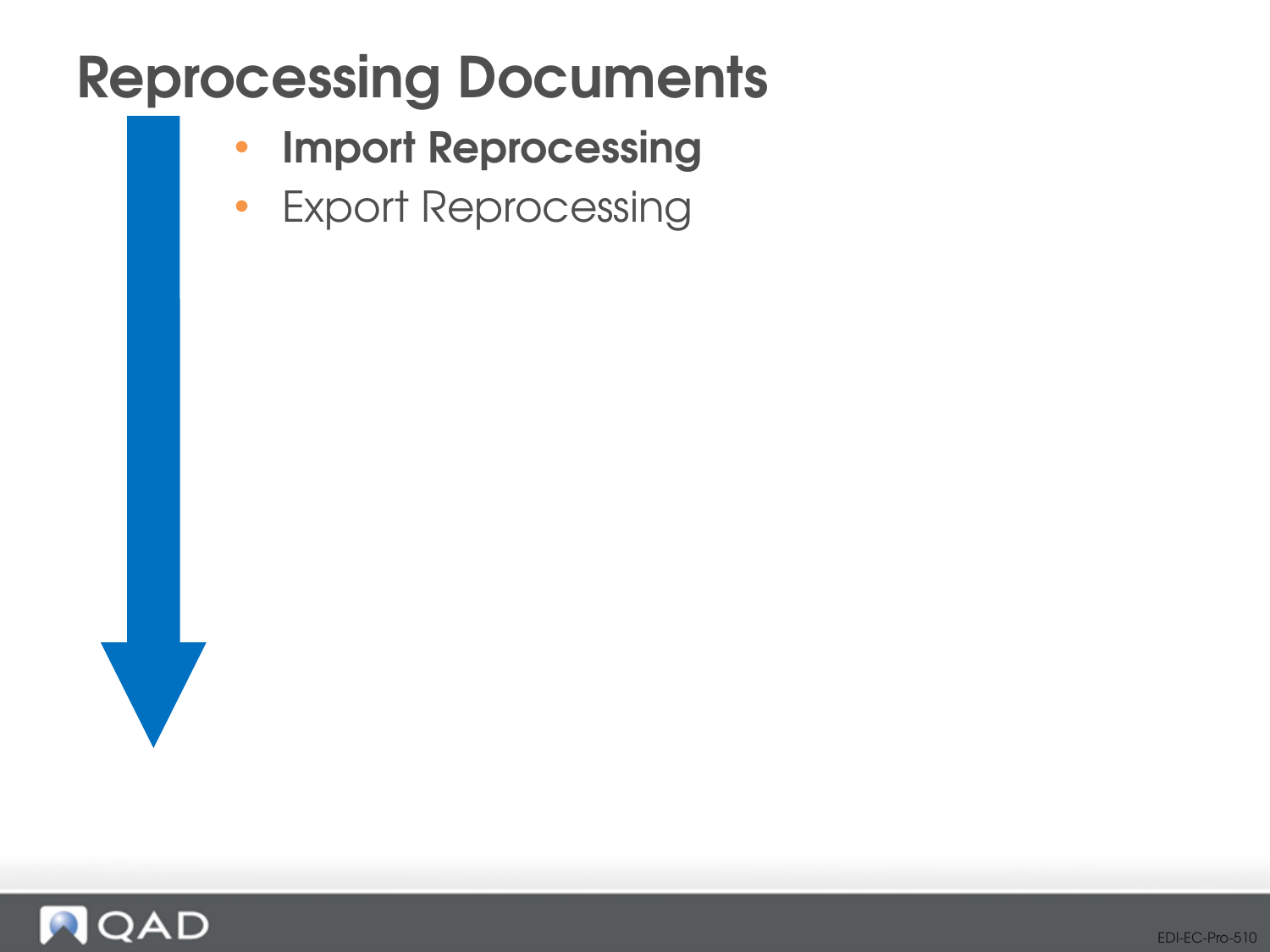

# Reprocessing Documents
Import Reprocessing
Export Reprocessing

EDI-EC-Pro-510